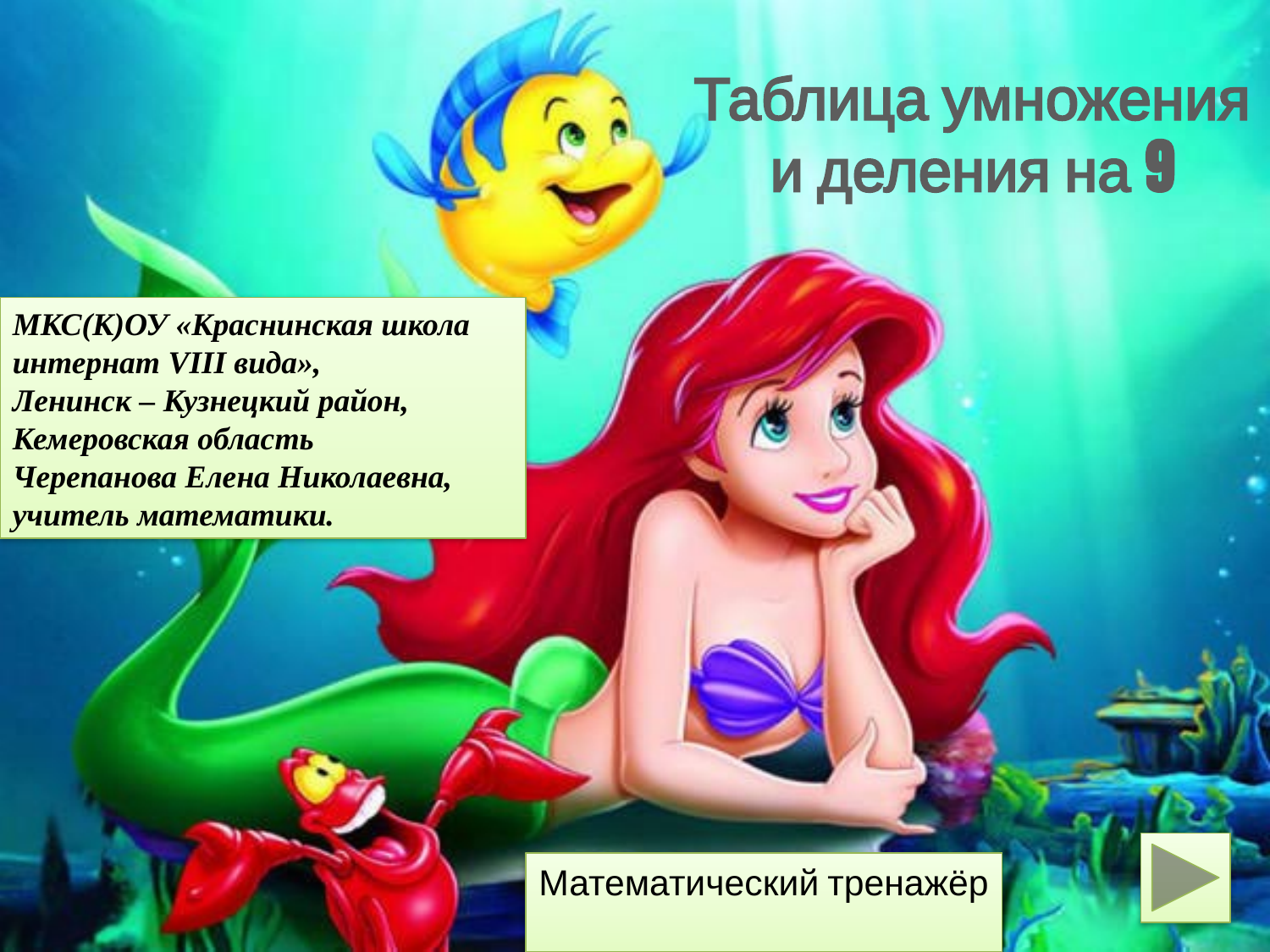

# Таблица умножения и деления на 9
МКС(К)ОУ «Краснинская школа интернат VIII вида»,
Ленинск – Кузнецкий район,
Кемеровская область
Черепанова Елена Николаевна,
учитель математики.

Математический тренажёр